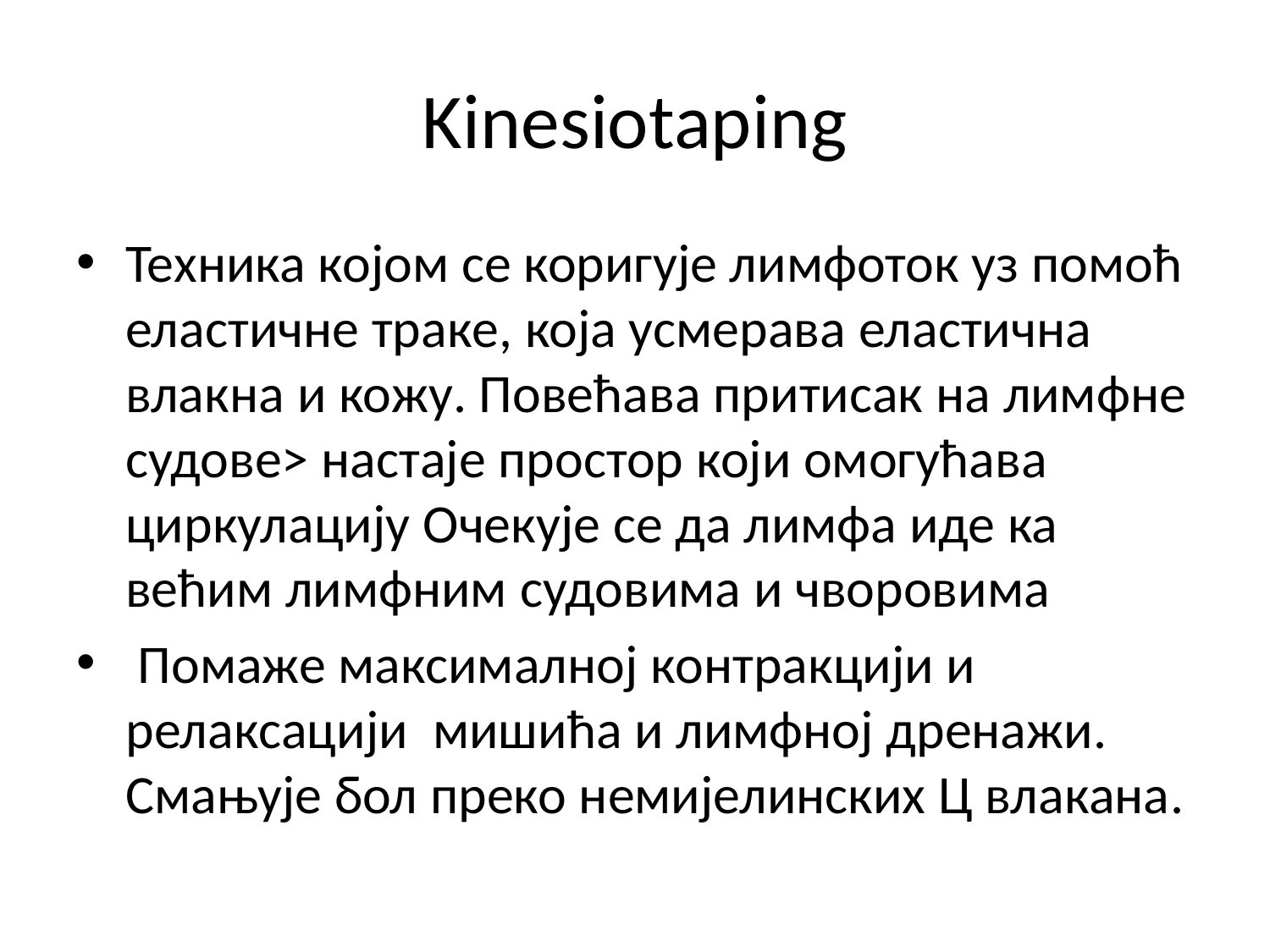

# Kinesiotaping
Техника којом се коригује лимфоток уз помоћ еластичне траке, која усмерава еластична влакна и кожу. Повећава притисак на лимфне судове> настаје простор који омогућава циркулацију Очекује се да лимфа иде ка већим лимфним судовима и чворовима
 Помаже максималној контракцији и релаксацији  мишића и лимфној дренажи. Смањује бол преко немијелинских Ц влакана.